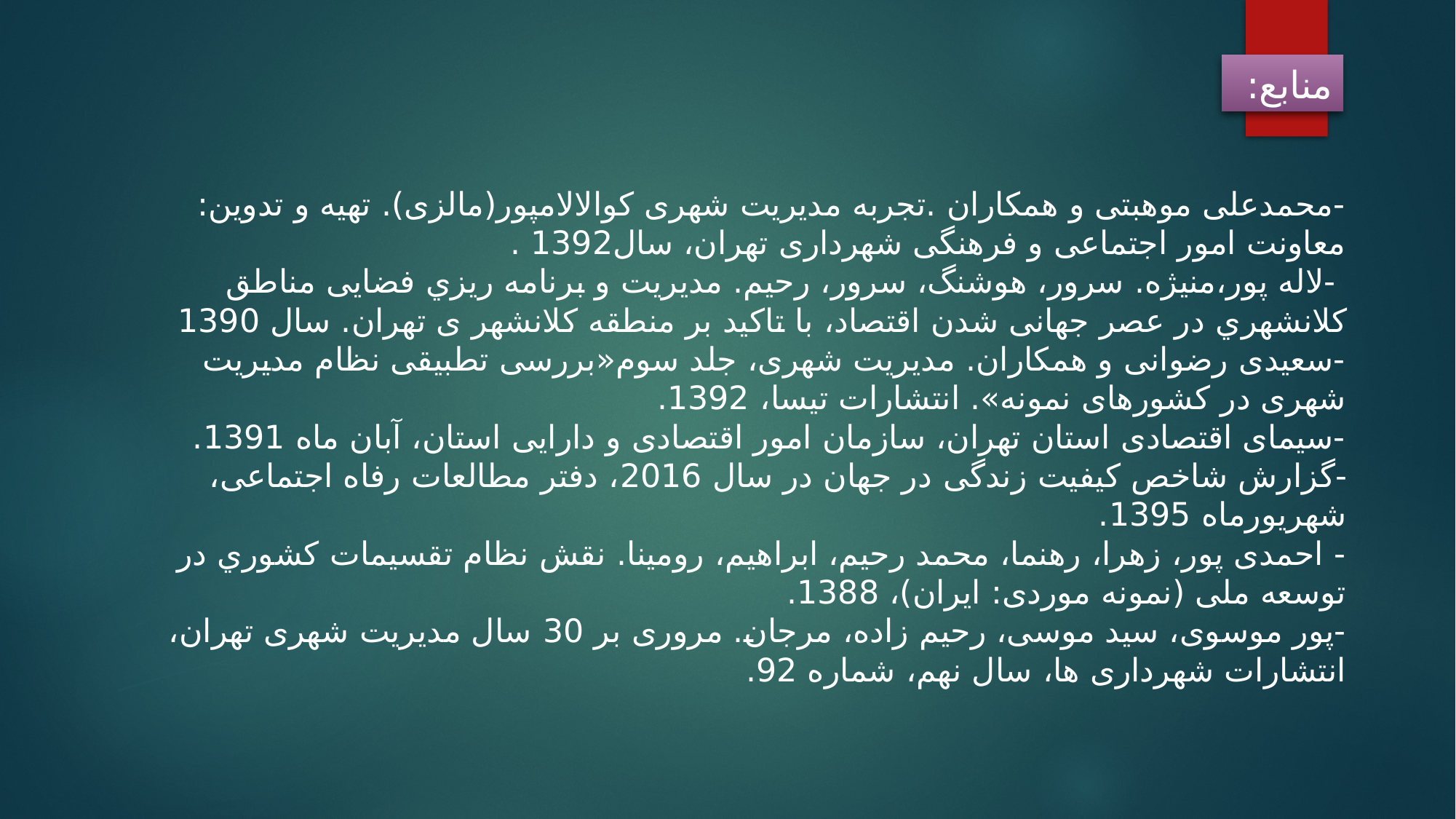

منابع:
-محمدعلی موهبتی و همکاران .تجربه مدیریت شهری کوالالامپور(مالزی). تهیه و تدوین: معاونت امور اجتماعی و فرهنگی شهرداری تهران، سال1392 .
 -لاله پور،منیژه. سرور، هوشنگ، سرور، رحیم. ﻣﺪﯾﺮﯾﺖ و ﺑﺮﻧﺎﻣﻪ رﯾﺰي ﻓﻀﺎﯾﯽ ﻣﻨﺎﻃﻖ ﮐﻼﻧﺸﻬﺮي در عصر جهانی شدن اقتصاد، با تاکید بر منطقه کلانشهر ی تهران. سال 1390
-سعیدی رضوانی و همکاران. مدیریت شهری، جلد سوم«بررسی تطبیقی نظام مدیریت شهری در کشورهای نمونه». انتشارات تیسا، 1392.
-سیمای اقتصادی استان تهران، سازمان امور اقتصادی و دارایی استان، آبان ماه 1391.
-ﮔﺰارش ﺷﺎﺧﺺ ﮐﯿﻔﯿﺖ زﻧﺪﮔﯽ در جهان در سال 2016، دفتر مطالعات رفاه اجتماعی، شهریورماه 1395.
- احمدی پور، زهرا، رهنما، محمد رحیم، ابراهیم، رومینا. ﻧﻘﺶ ﻧﻈﺎم ﺗﻘﺴﻴﻤﺎت ﻛﺸﻮري در توسعه ملی (نمونه موردی: ایران)، 1388.
-پور موسوی، سید موسی، رحیم زاده، مرجان. مروری بر 30 سال مدیریت شهری تهران، انتشارات شهرداری ها، سال نهم، شماره 92.